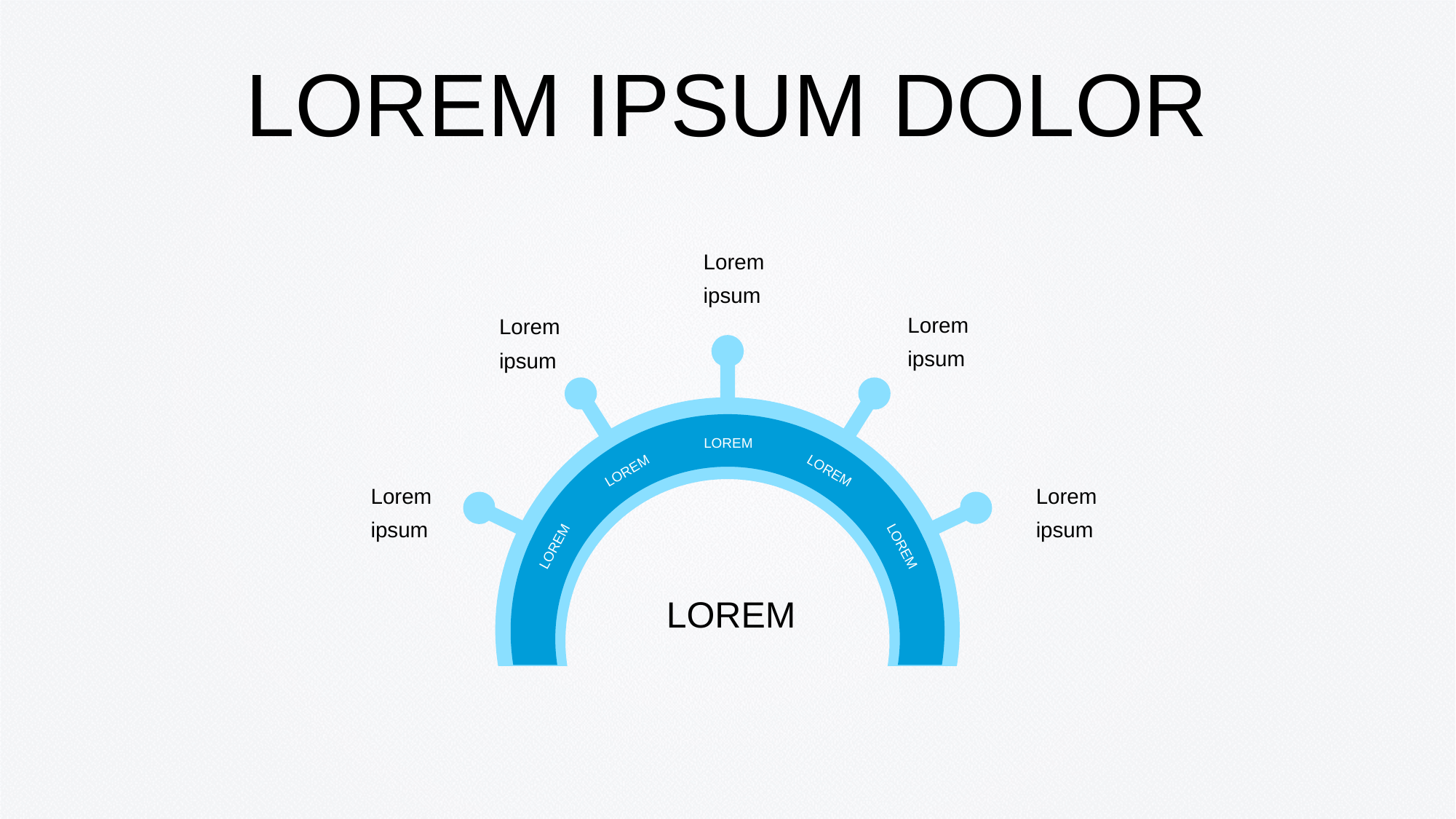

# LOREM IPSUM DOLOR
Lorem ipsum
Lorem ipsum
Lorem ipsum

LOREM
LOREM
LOREM
Lorem ipsum
Lorem ipsum

LOREM
LOREM
LOREM